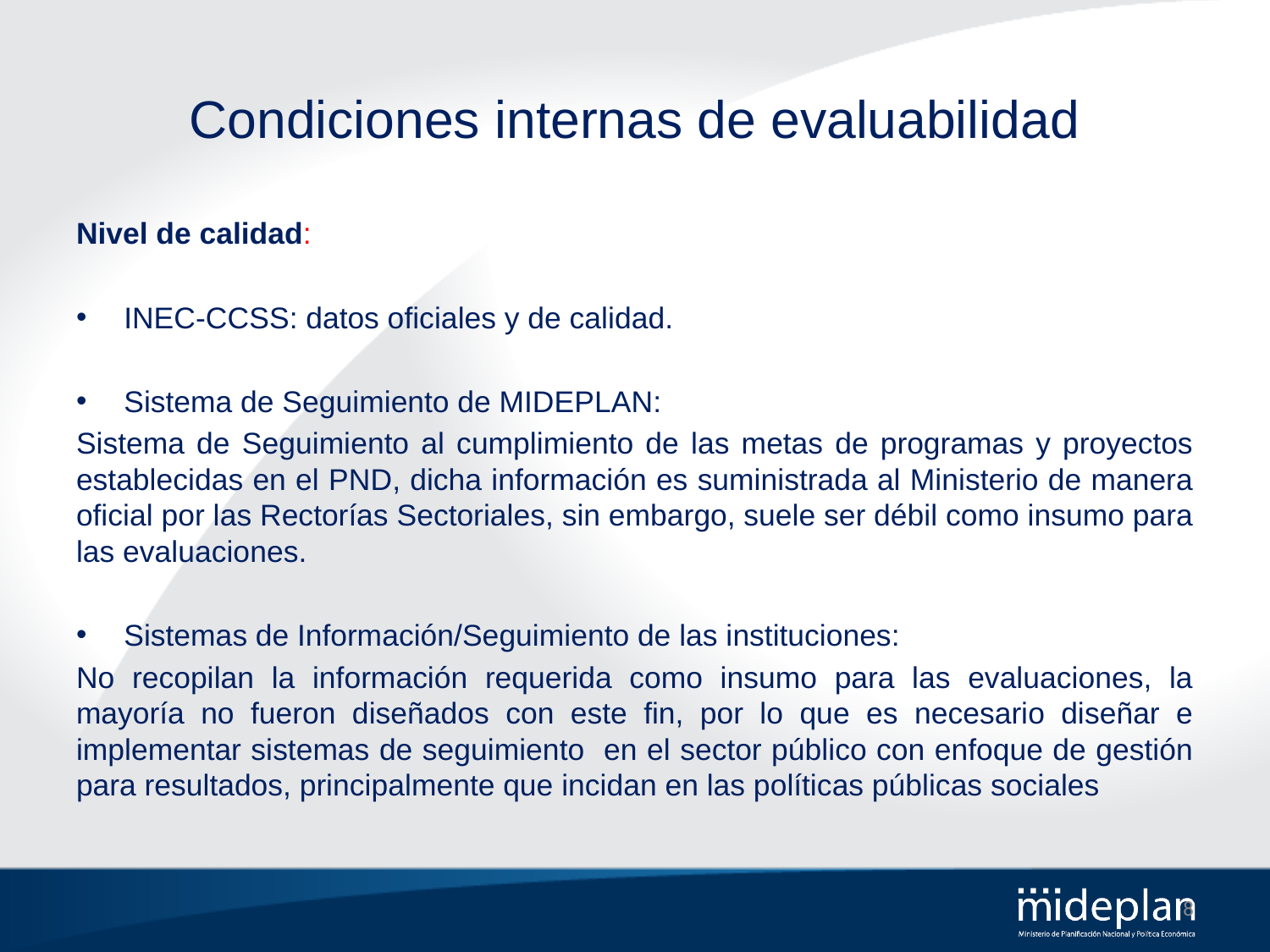

# Condiciones internas de evaluabilidad

Nivel de calidad:

INEC-CCSS: datos oficiales y de calidad.

Sistema de Seguimiento de MIDEPLAN:
Sistema de Seguimiento al cumplimiento de las metas de programas y proyectos establecidas en el PND, dicha información es suministrada al Ministerio de manera oficial por las Rectorías Sectoriales, sin embargo, suele ser débil como insumo para las evaluaciones.

Sistemas de Información/Seguimiento de las instituciones:
No recopilan la información requerida como insumo para las evaluaciones, la mayoría no fueron diseñados con este fin, por lo que es necesario diseñar e implementar sistemas de seguimiento  en el sector público con enfoque de gestión para resultados, principalmente que incidan en las políticas públicas sociales

8